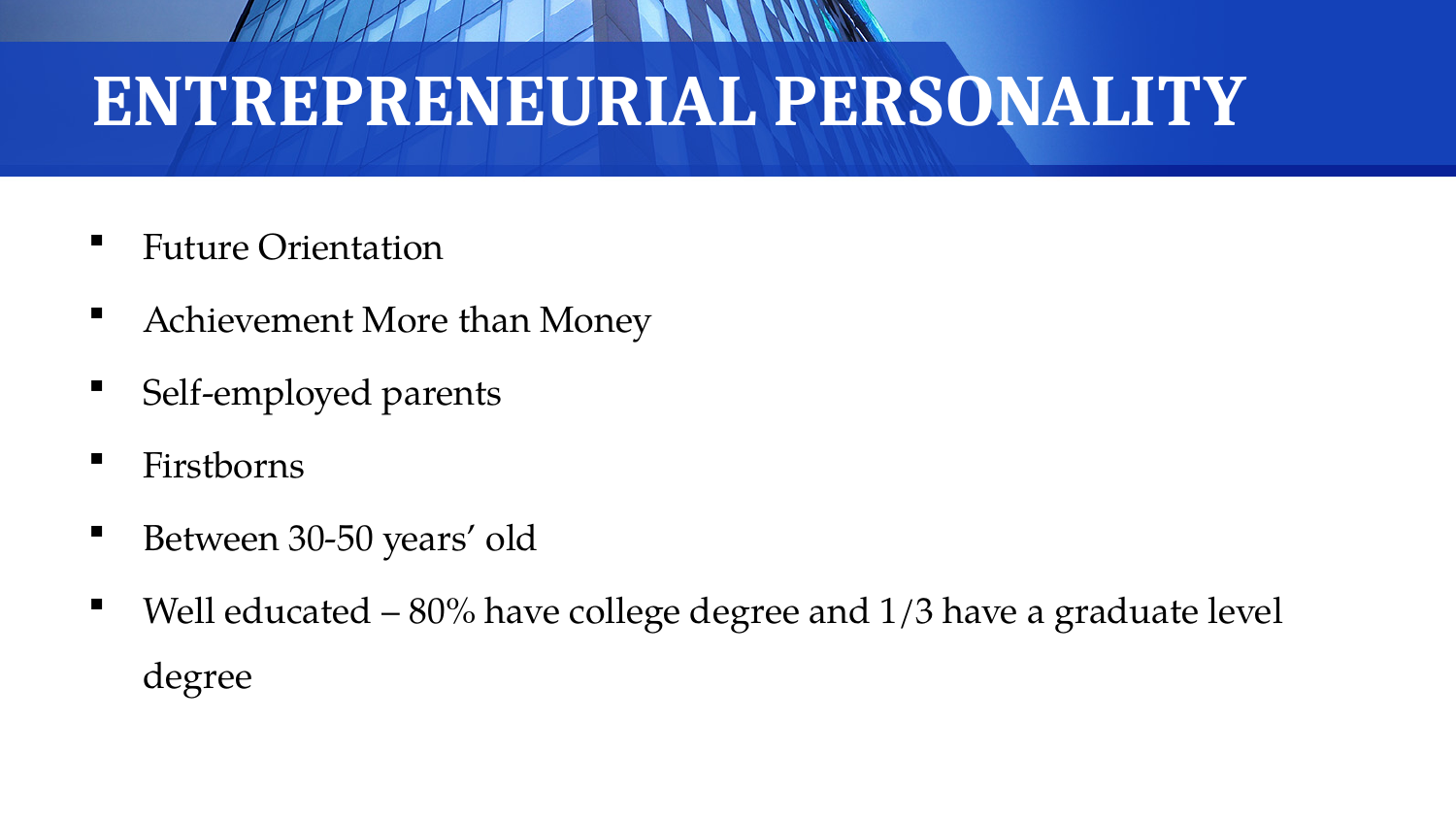

# ENTREPRENEURIAL PERSONALITY
Future Orientation
Achievement More than Money
Self-employed parents
Firstborns
Between 30-50 years’ old
Well educated – 80% have college degree and 1/3 have a graduate level degree